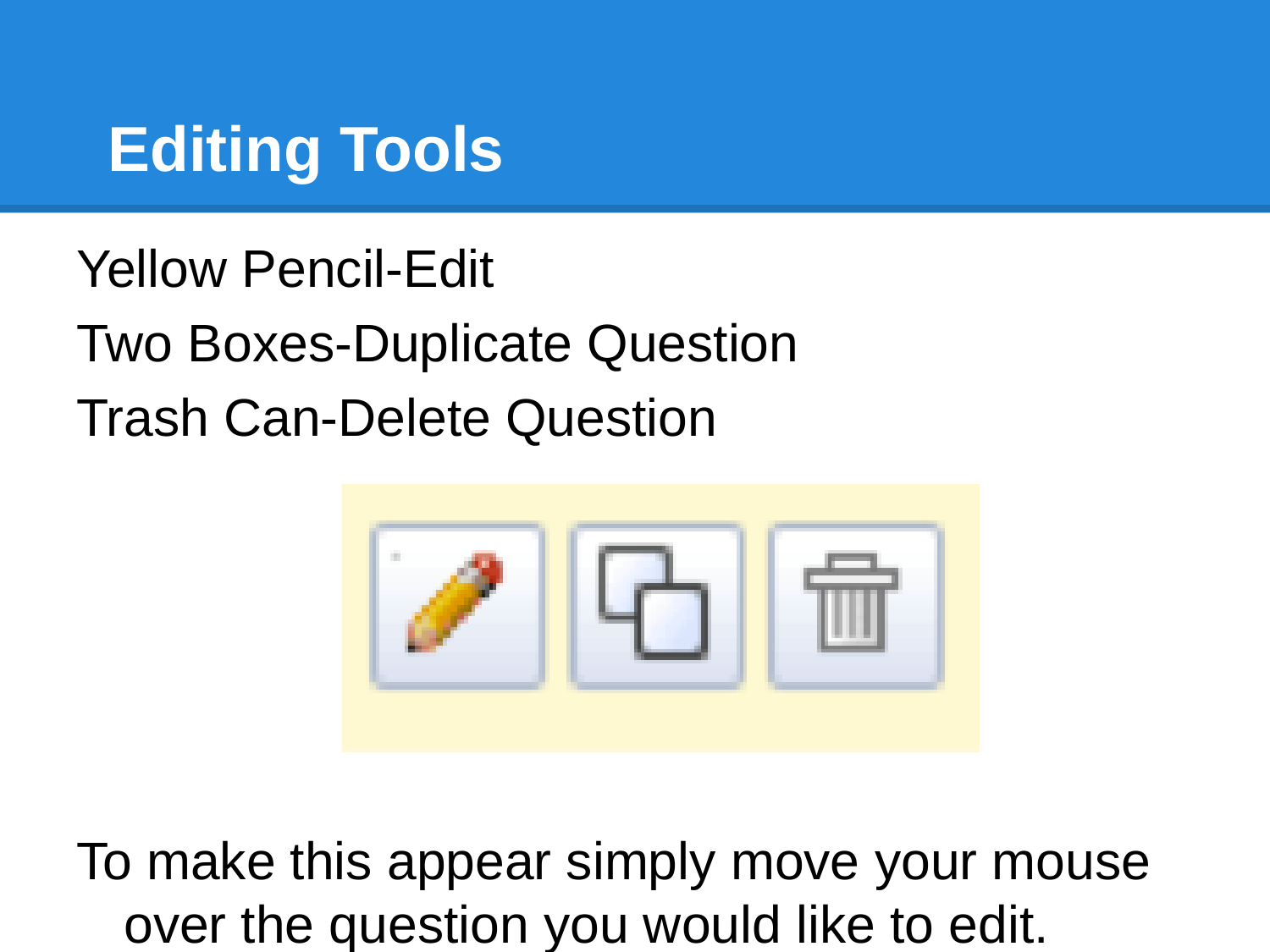

# Editing Tools
Yellow Pencil-Edit
Two Boxes-Duplicate Question
Trash Can-Delete Question

To make this appear simply move your mouse over the question you would like to edit.